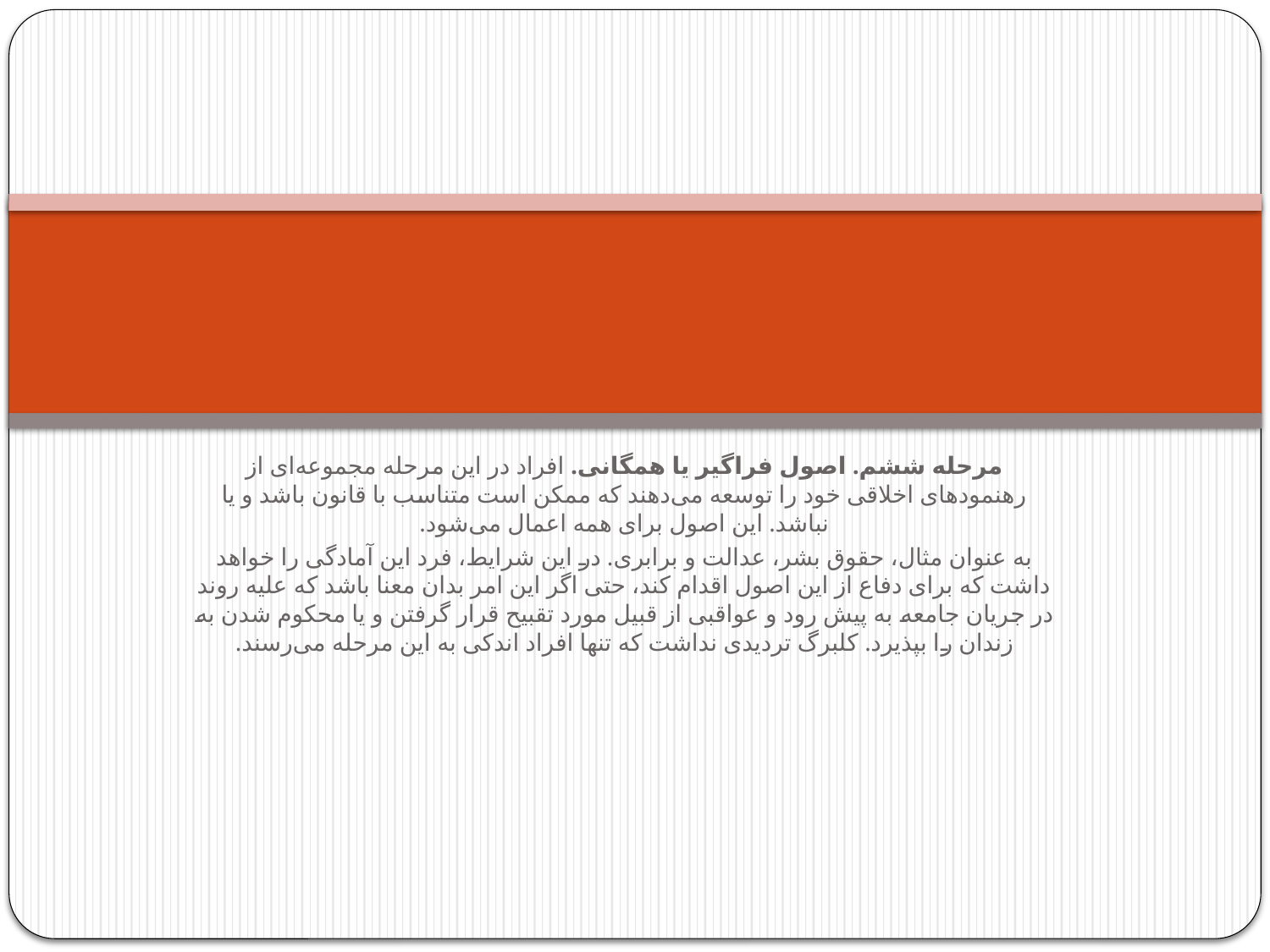

#
مرحله ششم. اصول فراگیر یا همگانی. افراد در این مرحله مجموعه‌ای از رهنمود‌های اخلاقی خود را توسعه می‌دهند که ممکن است متناسب با قانون باشد و یا نباشد. این اصول برای همه اعمال می‌شود.
به عنوان مثال، حقوق بشر، عدالت و برابری. در این شرایط، فرد این آمادگی را خواهد داشت که برای دفاع از این اصول اقدام کند، حتی اگر این امر بدان معنا باشد که علیه روند در جریان جامعه به پیش رود و عواقبی از قبیل مورد تقبیح قرار گرفتن و یا محکوم شدن به زندان را بپذیرد. کلبرگ تردیدی نداشت که تنها افراد اندکی به این مرحله می‌رسند.